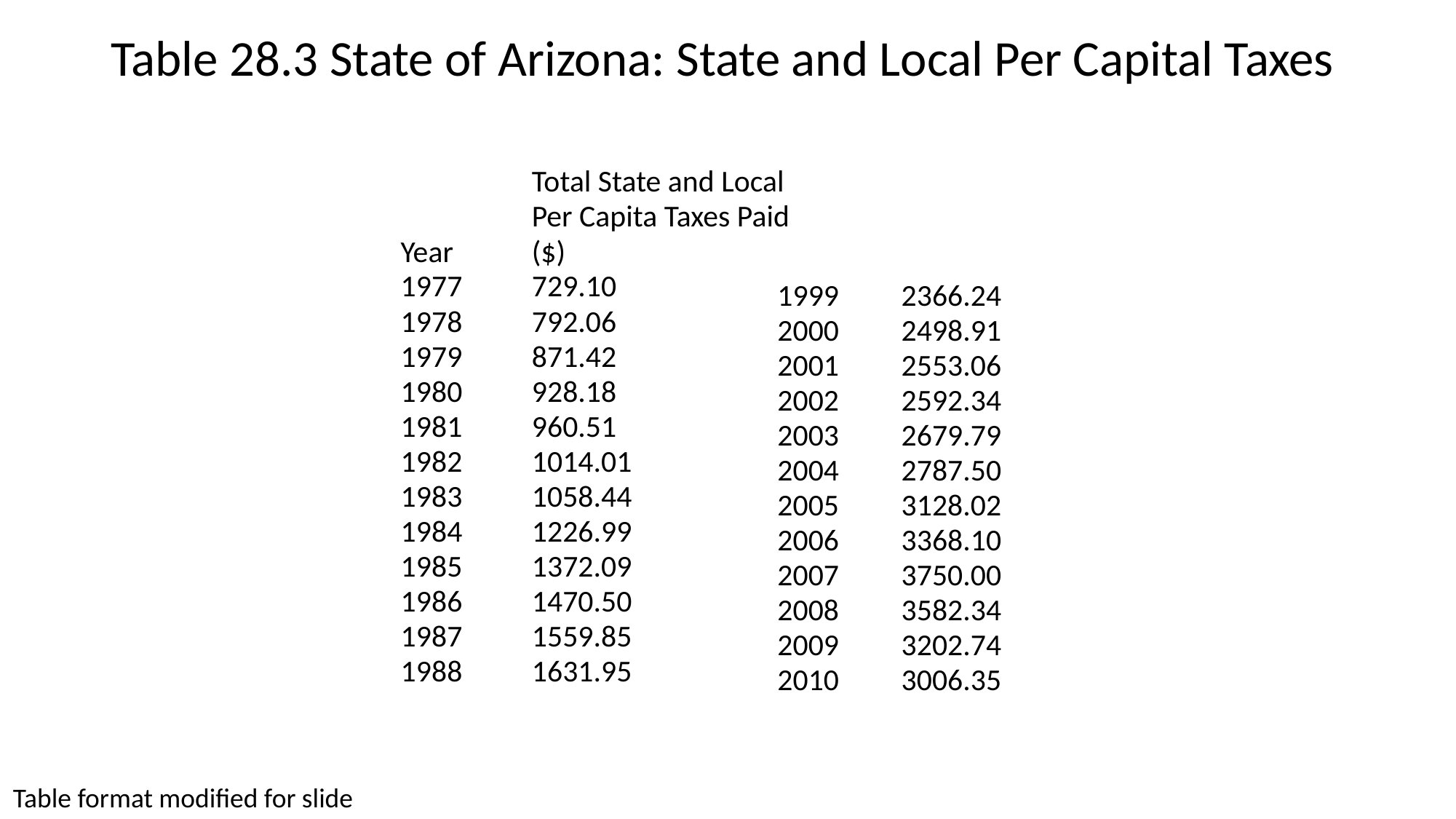

# Table 28.3 State of Arizona: State and Local Per Capital Taxes
| Year | Total State and Local Per Capita Taxes Paid ($) |
| --- | --- |
| 1977 | 729.10 |
| 1978 | 792.06 |
| 1979 | 871.42 |
| 1980 | 928.18 |
| 1981 | 960.51 |
| 1982 | 1014.01 |
| 1983 | 1058.44 |
| 1984 | 1226.99 |
| 1985 | 1372.09 |
| 1986 | 1470.50 |
| 1987 | 1559.85 |
| 1988 | 1631.95 |
| 1999 | 2366.24 |
| --- | --- |
| 2000 | 2498.91 |
| 2001 | 2553.06 |
| 2002 | 2592.34 |
| 2003 | 2679.79 |
| 2004 | 2787.50 |
| 2005 | 3128.02 |
| 2006 | 3368.10 |
| 2007 | 3750.00 |
| 2008 | 3582.34 |
| 2009 | 3202.74 |
| 2010 | 3006.35 |
Table format modified for slide